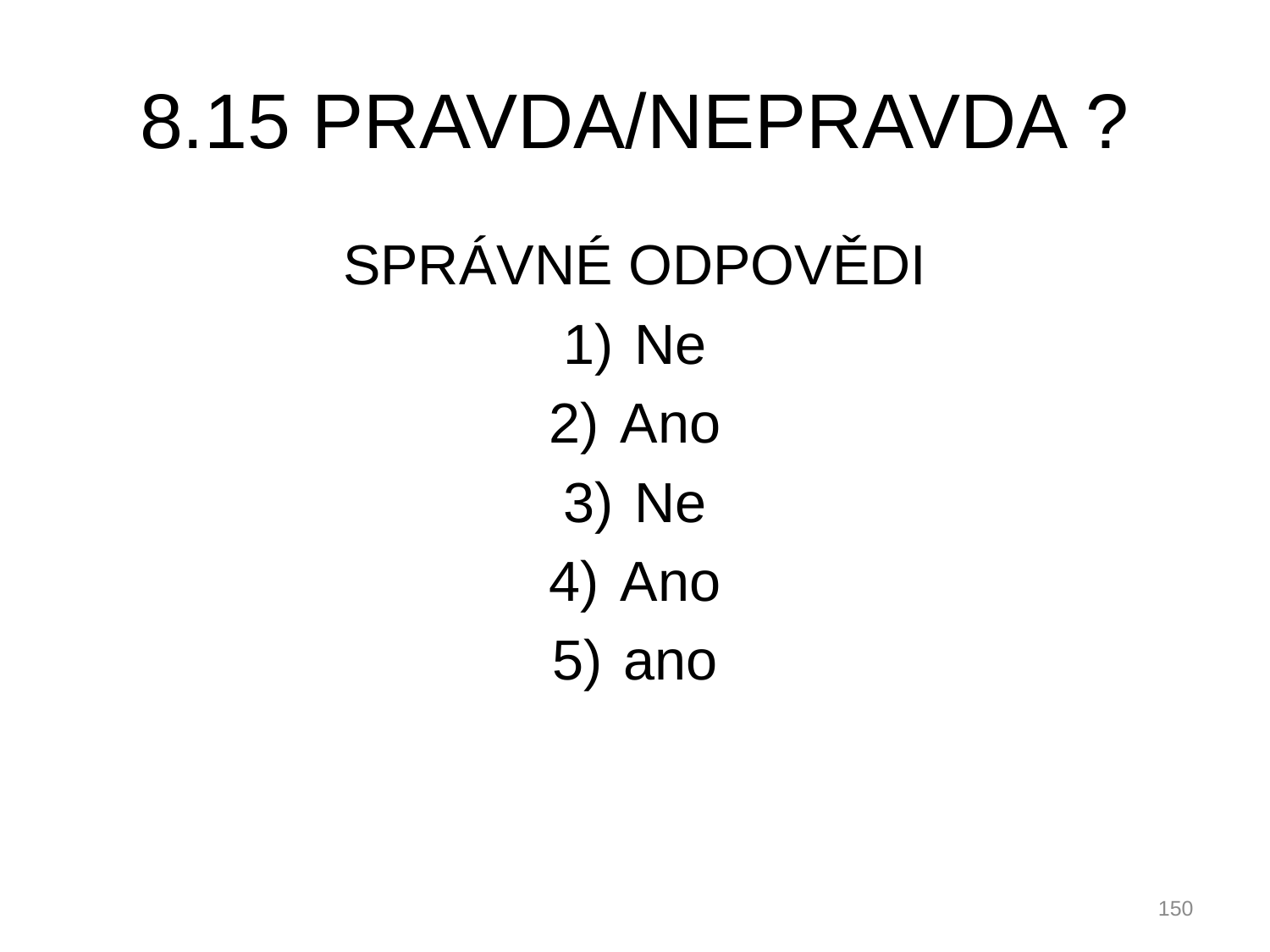

# 8.15 PRAVDA/NEPRAVDA ?
SPRÁVNÉ ODPOVĚDI
Ne
Ano
Ne
Ano
ano
150